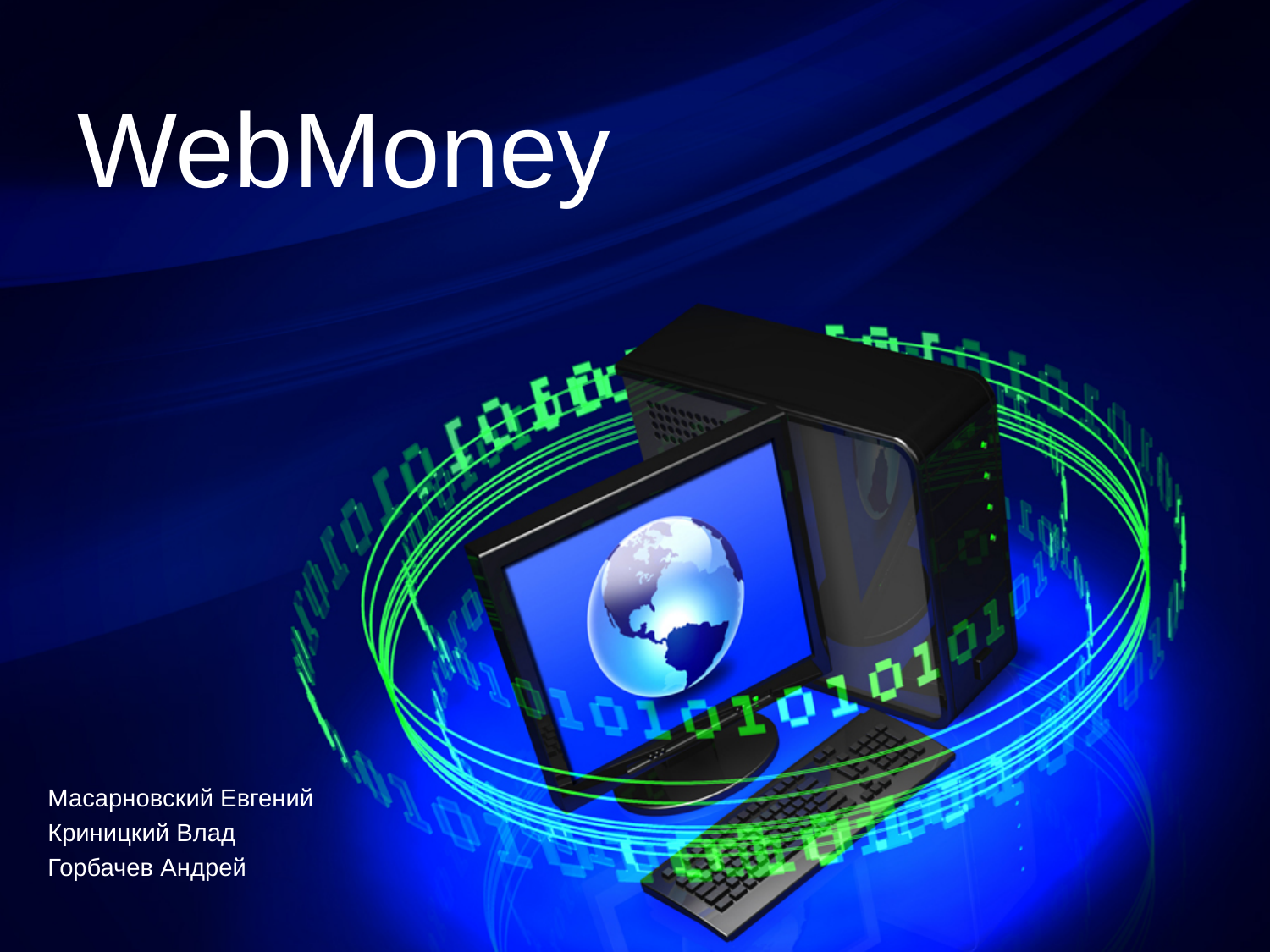

# WebMoney
Масарновский Евгений
Криницкий Влад
Горбачев Андрей